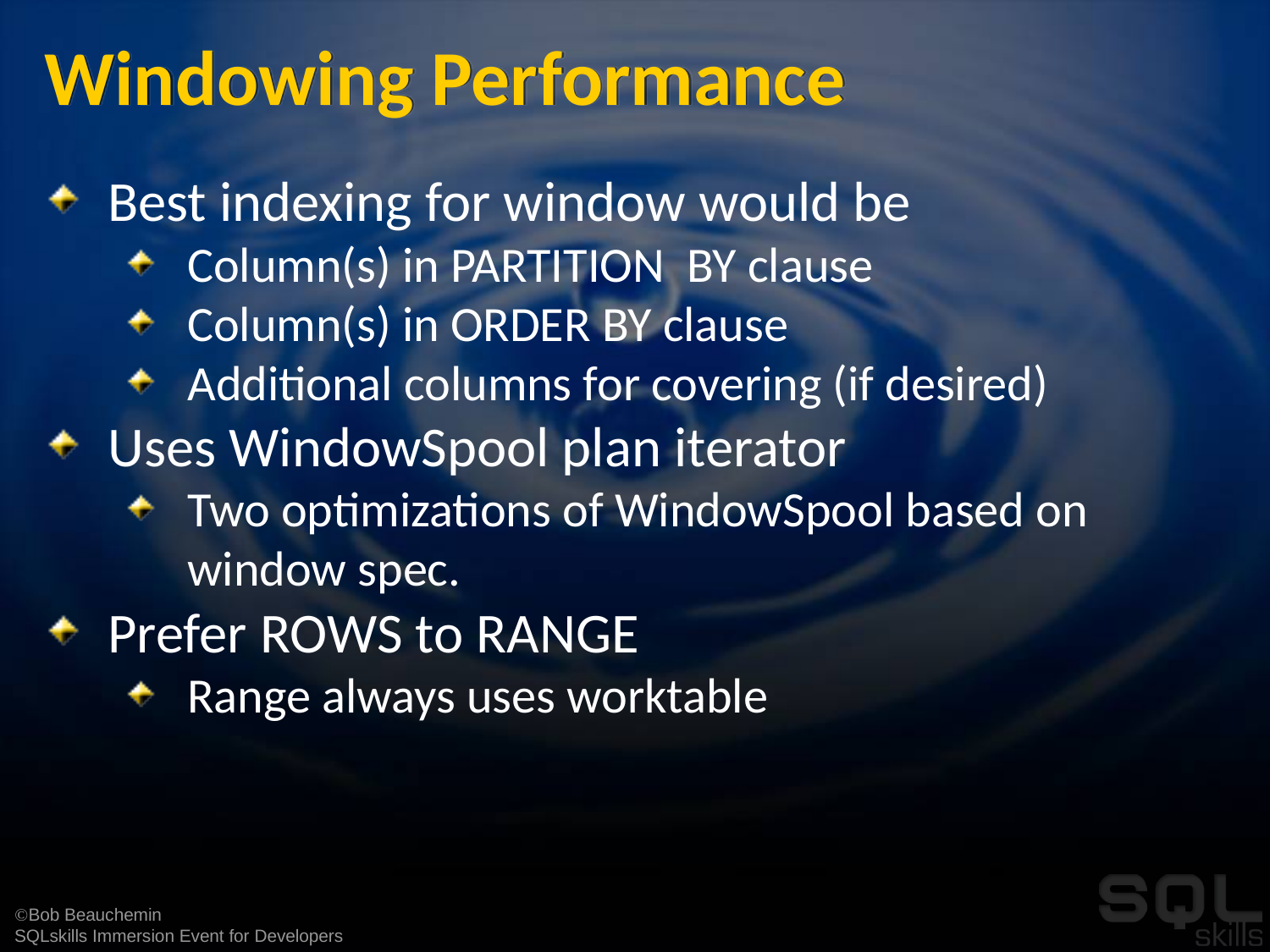

# Windowing Performance
Best indexing for window would be
Column(s) in PARTITION  BY clause
Column(s) in ORDER BY clause
Additional columns for covering (if desired)
Uses WindowSpool plan iterator
Two optimizations of WindowSpool based on window spec.
Prefer ROWS to RANGE
Range always uses worktable